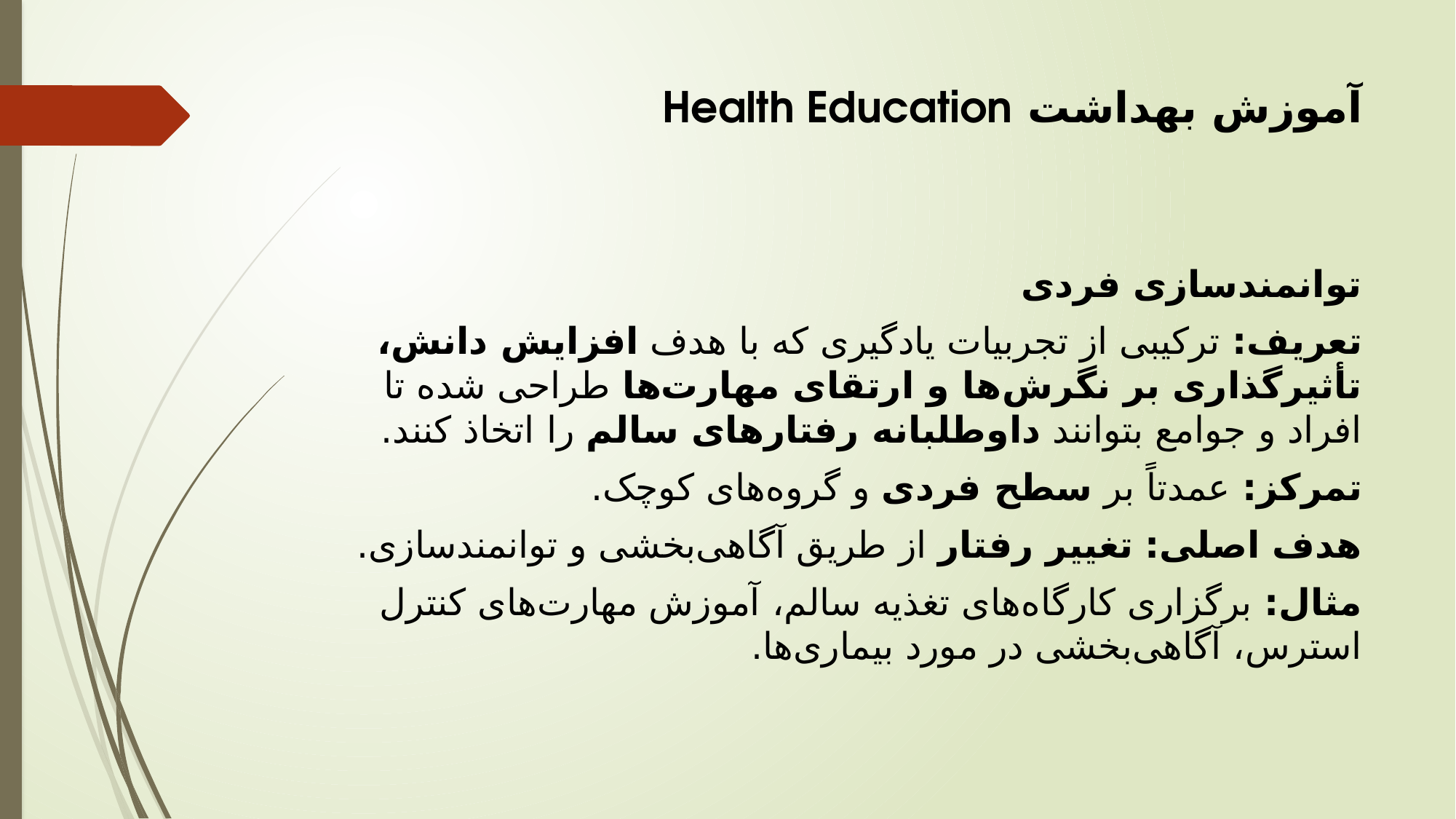

# آموزش بهداشت Health Education
توانمندسازی فردی
تعریف: ترکیبی از تجربیات یادگیری که با هدف افزایش دانش، تأثیرگذاری بر نگرش‌ها و ارتقای مهارت‌ها طراحی شده تا افراد و جوامع بتوانند داوطلبانه رفتارهای سالم را اتخاذ کنند.
تمرکز: عمدتاً بر سطح فردی و گروه‌های کوچک.
هدف اصلی: تغییر رفتار از طریق آگاهی‌بخشی و توانمندسازی.
مثال: برگزاری کارگاه‌های تغذیه سالم، آموزش مهارت‌های کنترل استرس، آگاهی‌بخشی در مورد بیماری‌ها.